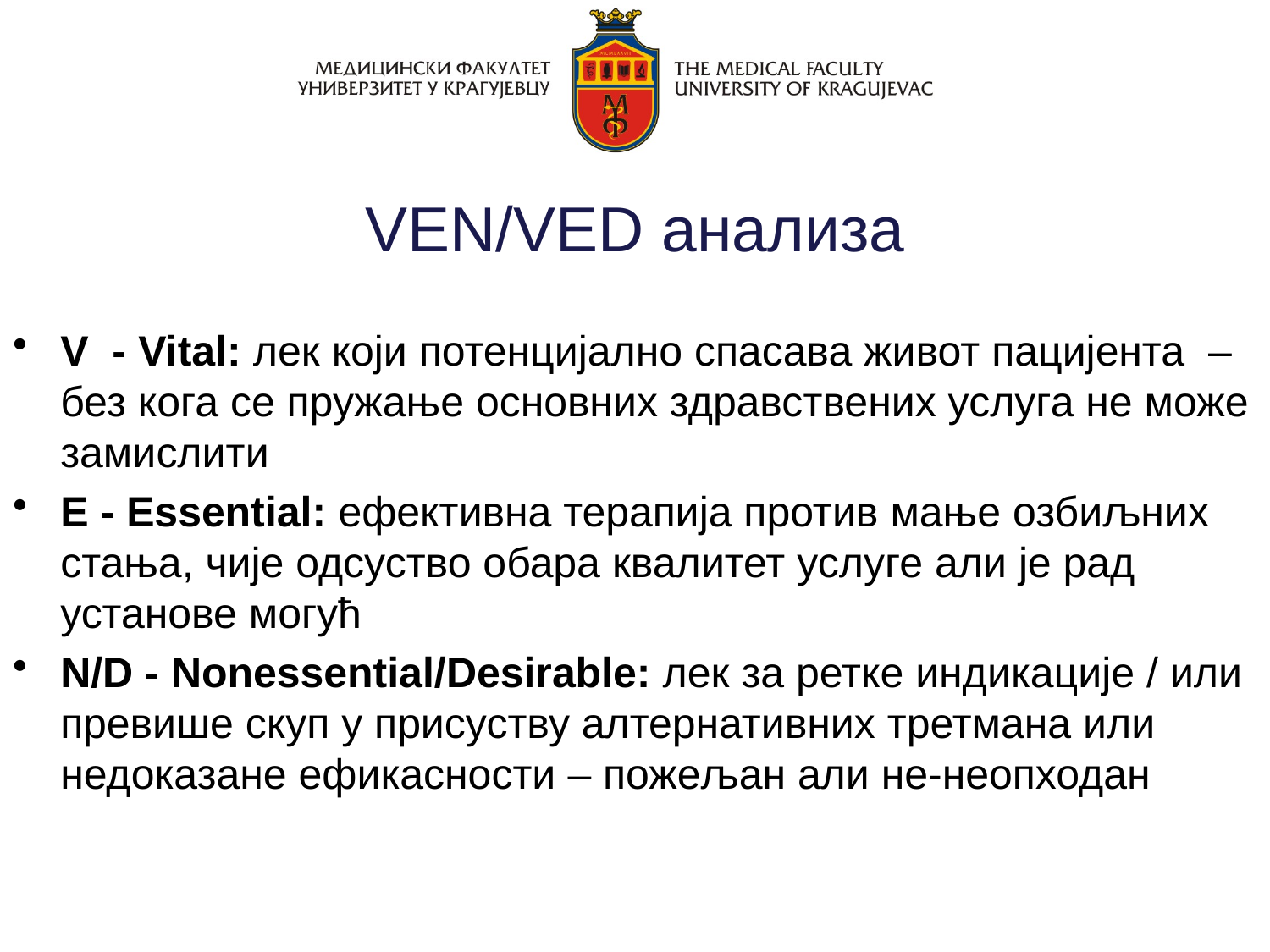

# VEN/VED анализа
V  - Vital: лек који потенцијално спасава живот пацијента  – без кога се пружање основних здравствених услуга не може замислити
E - Essential: ефективна терапија против мање озбиљних стања, чије одсуство обара квалитет услуге али је рад установе могућ
N/D - Nonessential/Desirable: лек за ретке индикације / или превише скуп у присуству алтернативних третмана или недоказане ефикасности – пожељан али не-неопходан